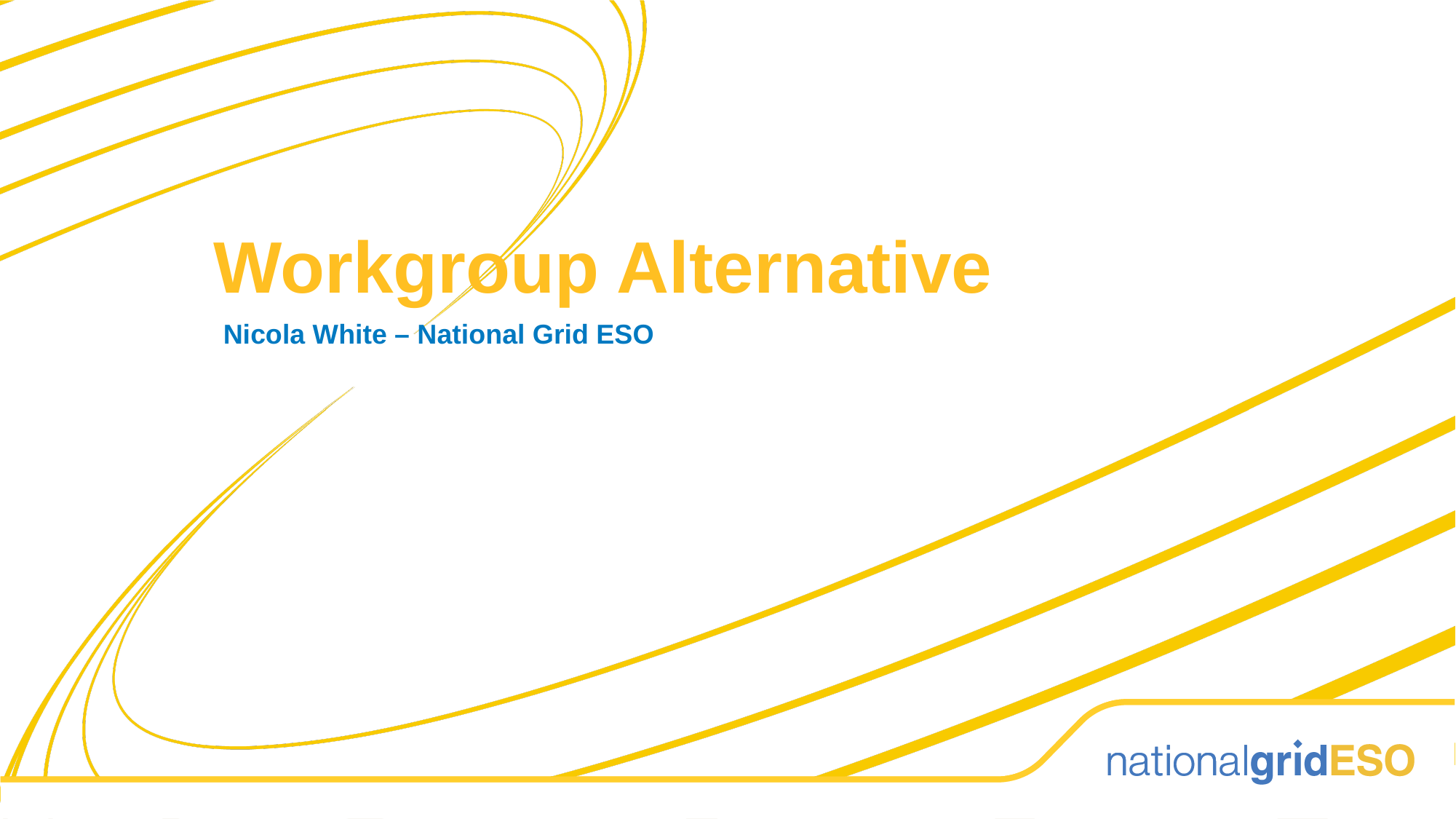

Workgroup Alternative
Nicola White – National Grid ESO